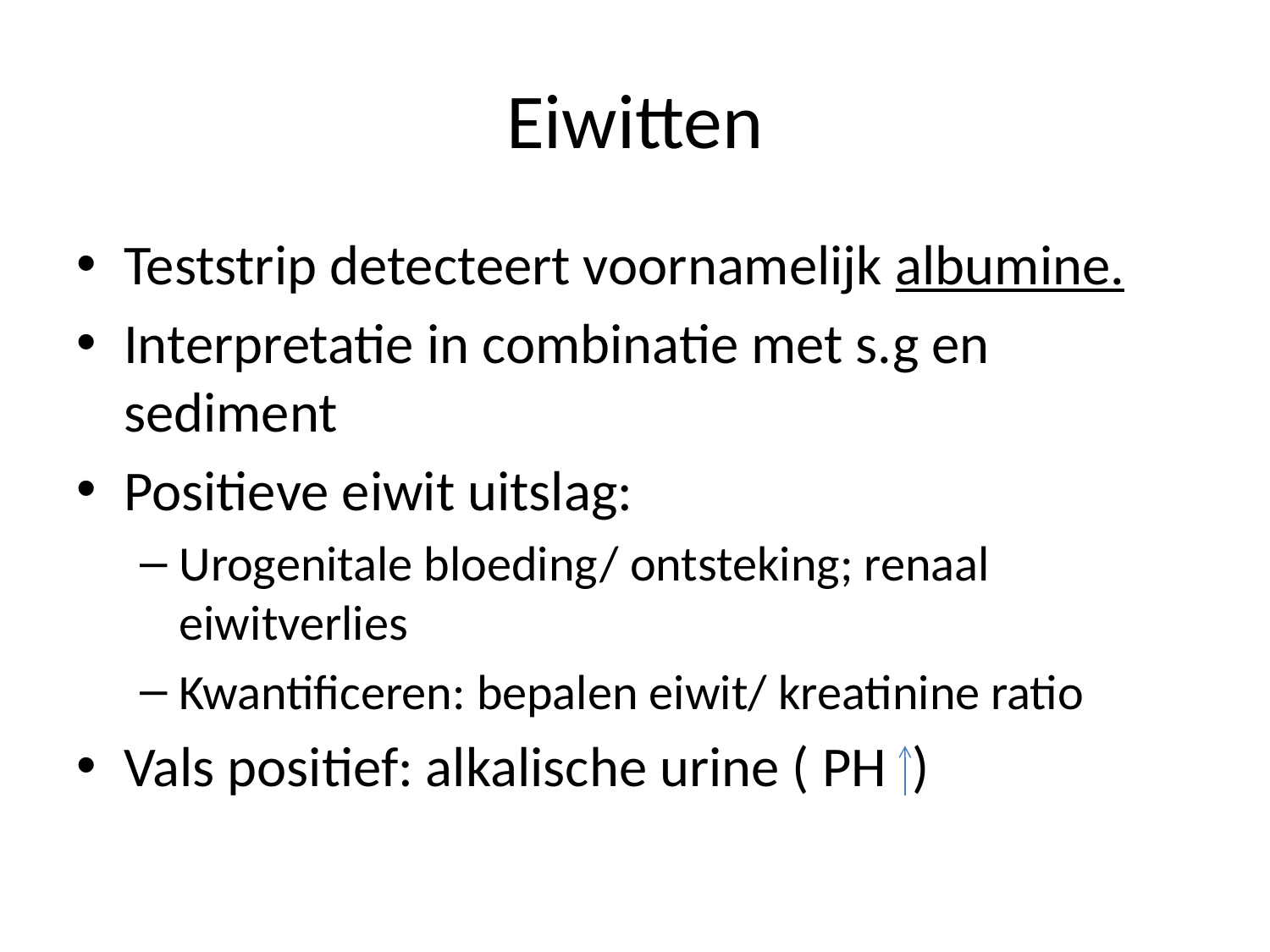

# Eiwitten
Teststrip detecteert voornamelijk albumine.
Interpretatie in combinatie met s.g en sediment
Positieve eiwit uitslag:
Urogenitale bloeding/ ontsteking; renaal eiwitverlies
Kwantificeren: bepalen eiwit/ kreatinine ratio
Vals positief: alkalische urine ( PH  )